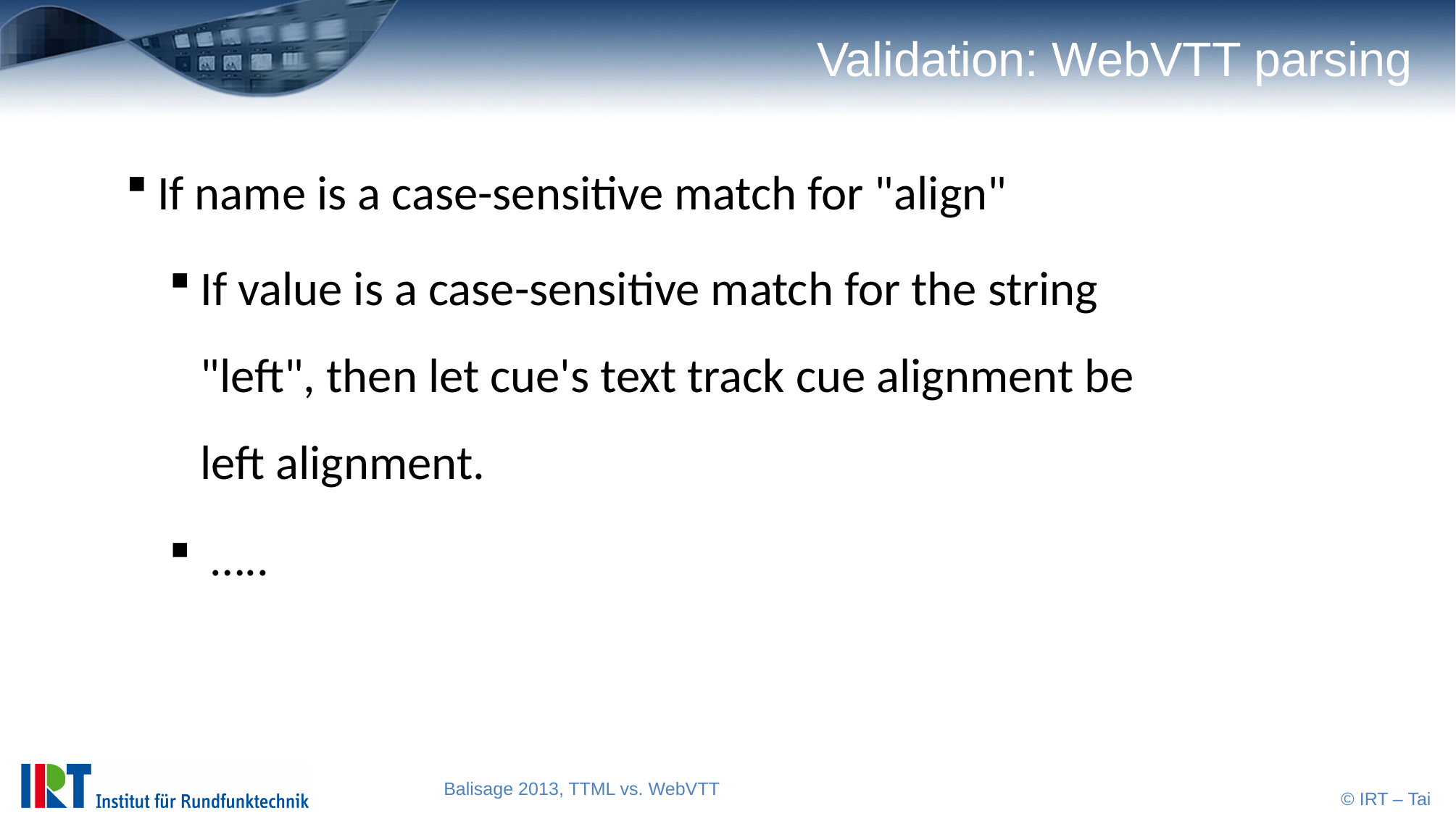

# Validation: WebVTT parsing
If name is a case-sensitive match for "align"
If value is a case-sensitive match for the string "left", then let cue's text track cue alignment be left alignment.
 …..